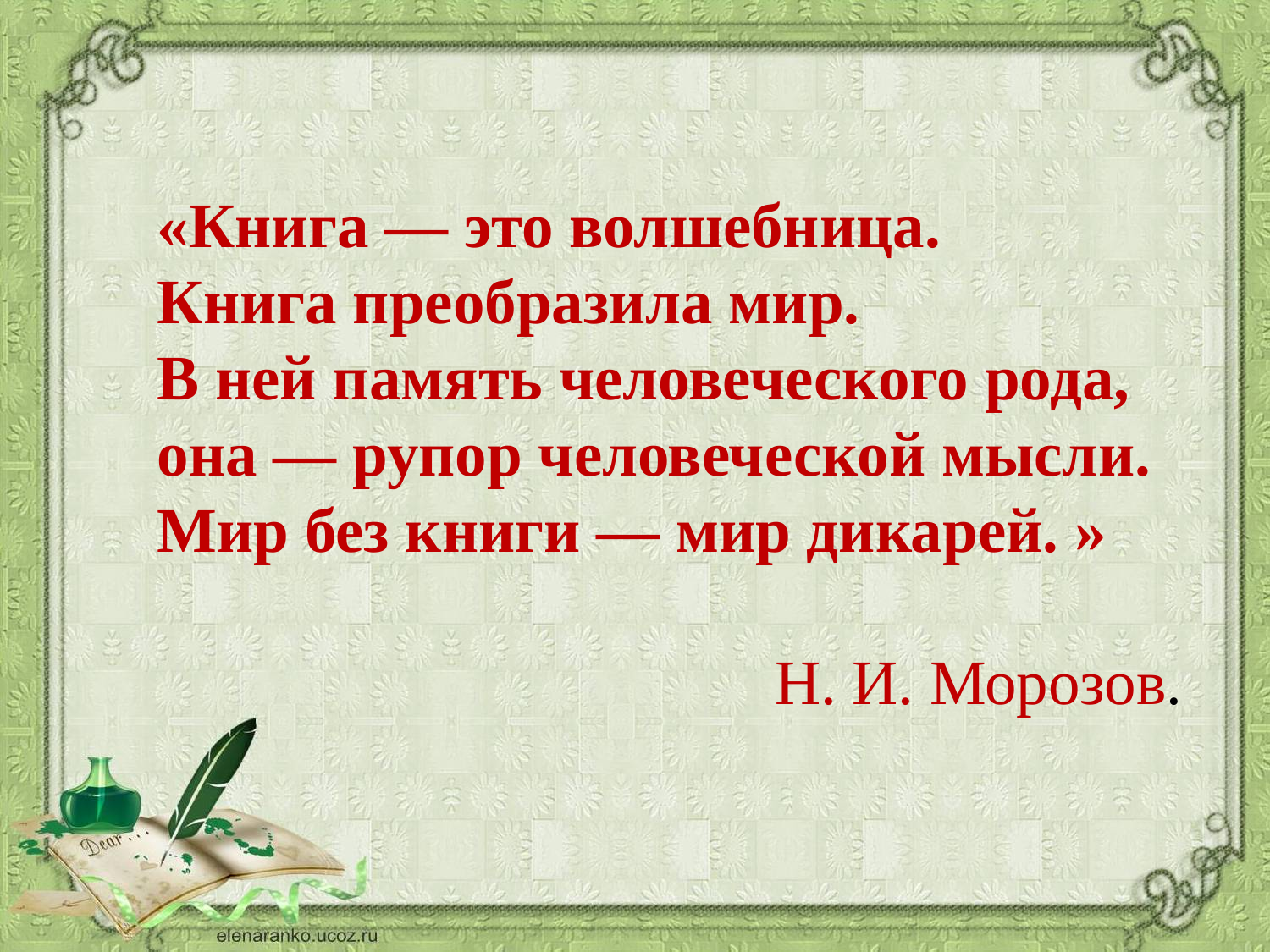

«Книга — это волшебница.
Книга преобразила мир.
В ней память человеческого рода,
она — рупор человеческой мысли. Мир без книги — мир дикарей. »

Н. И. Морозов.